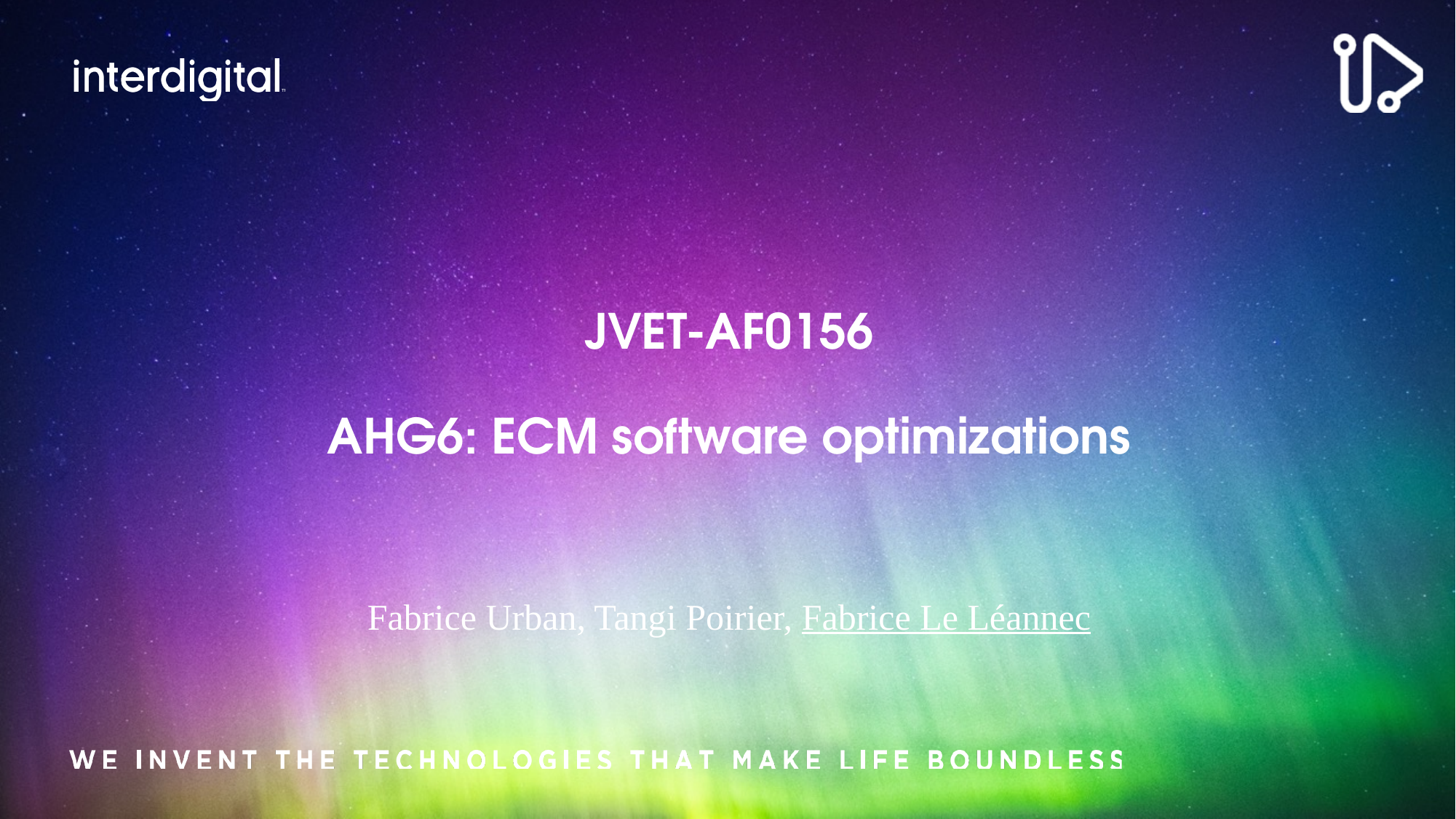

# JVET-AF0156 AHG6: ECM software optimizations
Fabrice Urban, Tangi Poirier, Fabrice Le Léannec